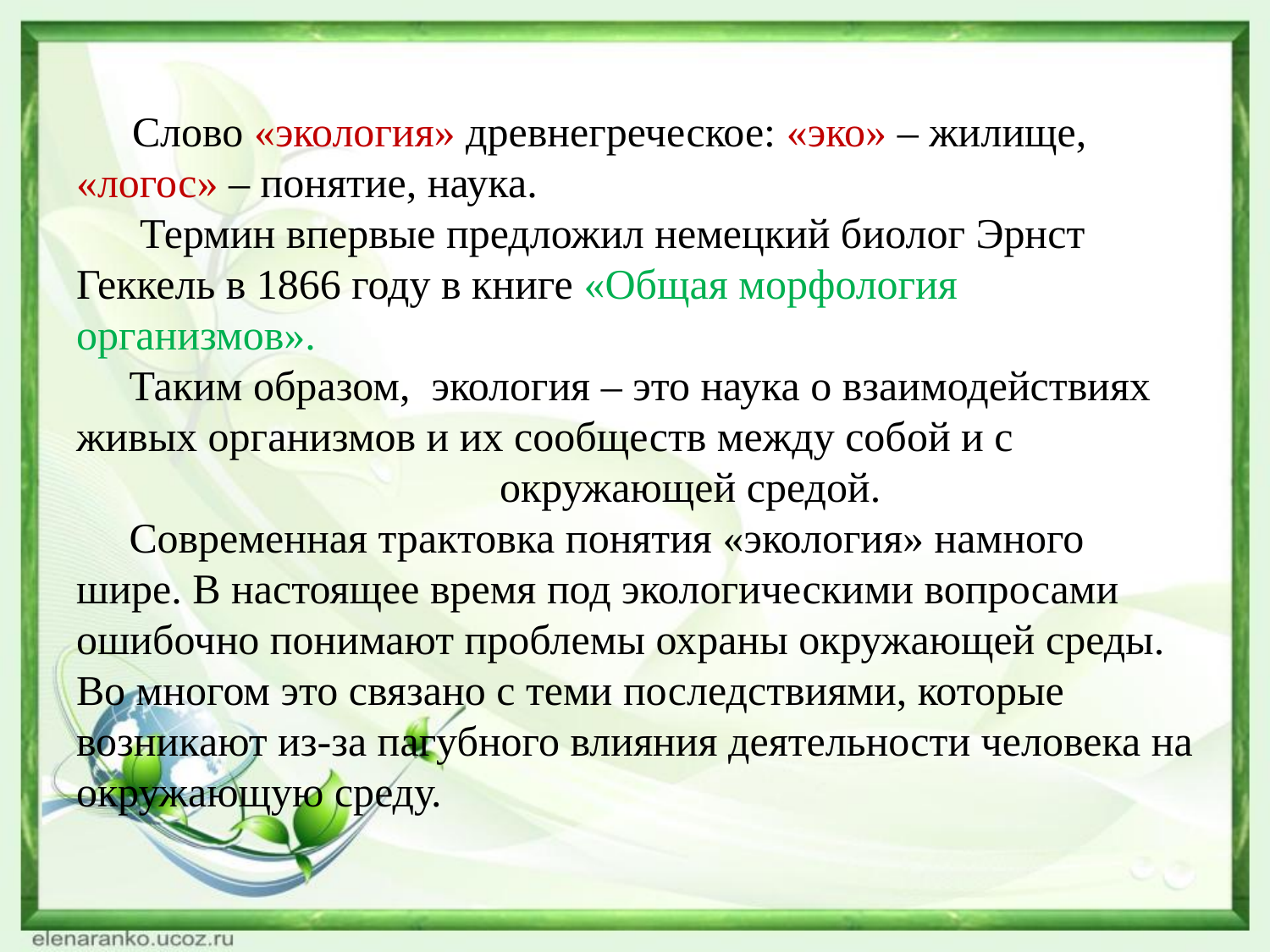

# Слово «экология» древнегреческое: «эко» – жилище, «логос» – понятие, наука. Термин впервые предложил немецкий биолог Эрнст Геккель в 1866 году в книге «Общая морфология организмов». Таким образом,  экология – это наука о взаимодействиях живых организмов и их сообществ между собой и с                                                          окружающей средой. Современная трактовка понятия «экология» намного шире. В настоящее время под экологическими вопросами ошибочно понимают проблемы охраны окружающей среды. Во многом это связано с теми последствиями, которые возникают из-за пагубного влияния деятельности человека на окружающую среду.